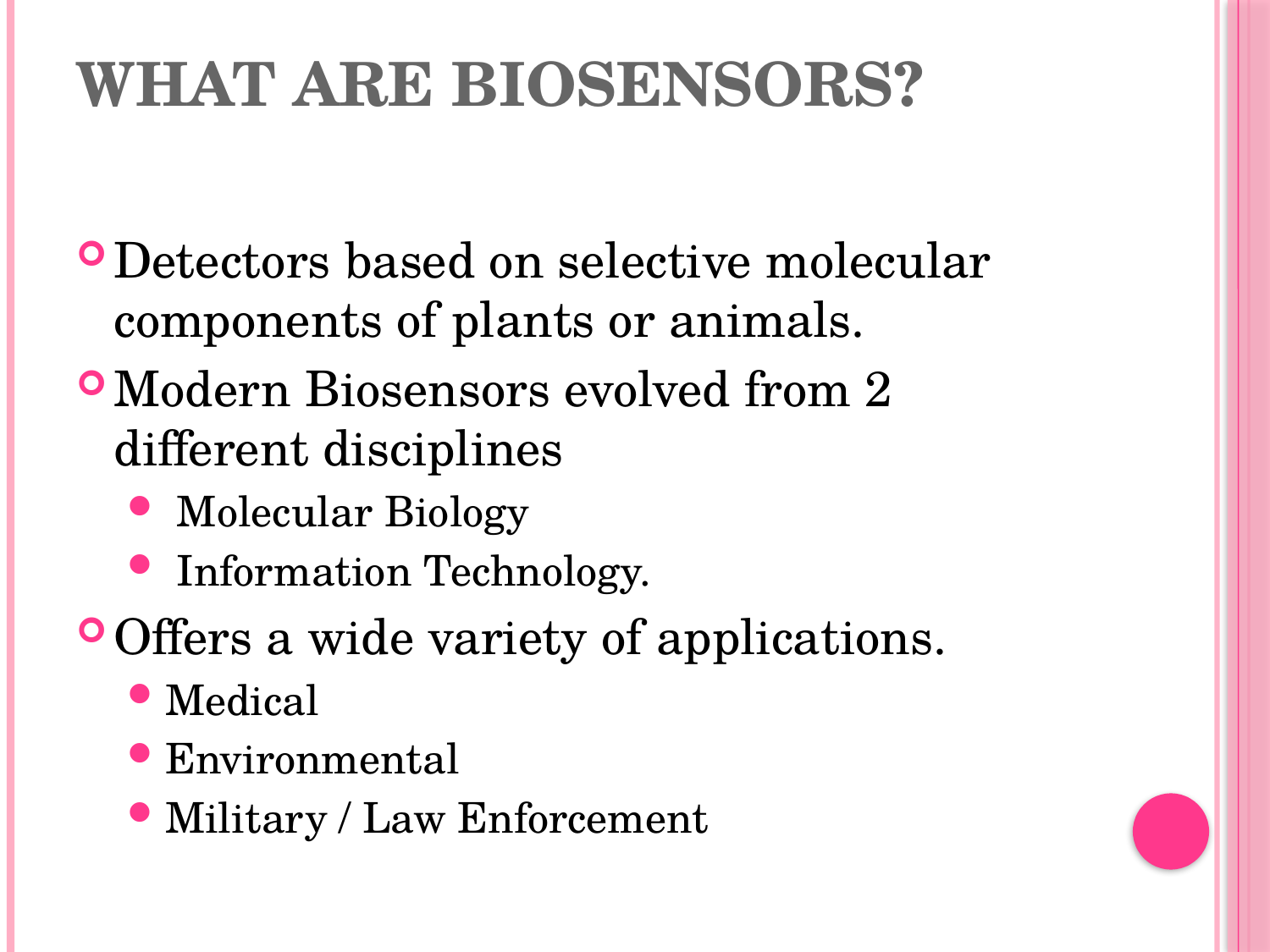

# What Are Biosensors?
Detectors based on selective molecular components of plants or animals.
Modern Biosensors evolved from 2 different disciplines
 Molecular Biology
 Information Technology.
Offers a wide variety of applications.
Medical
Environmental
Military / Law Enforcement